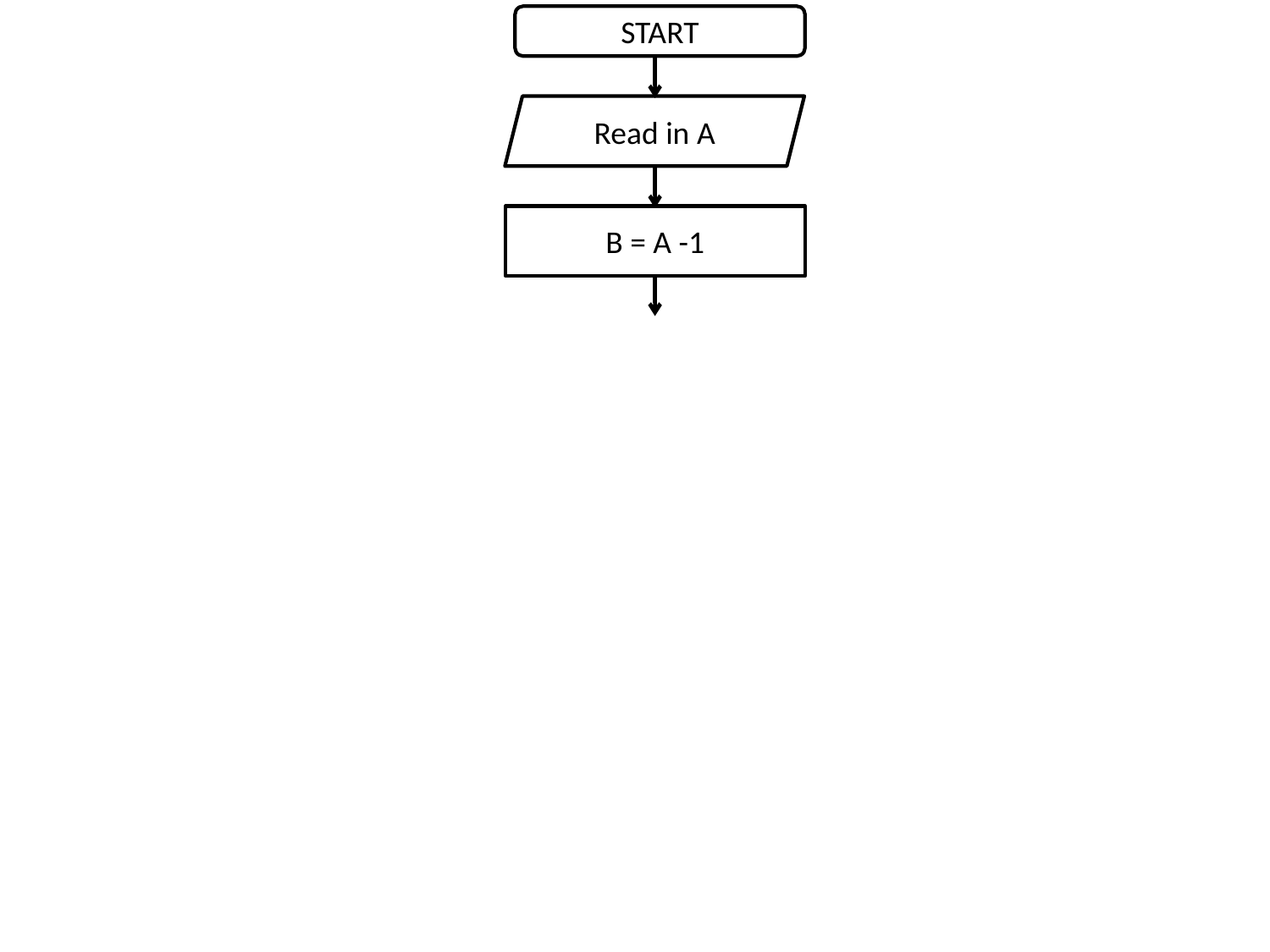

START
Read in A
B = A -1